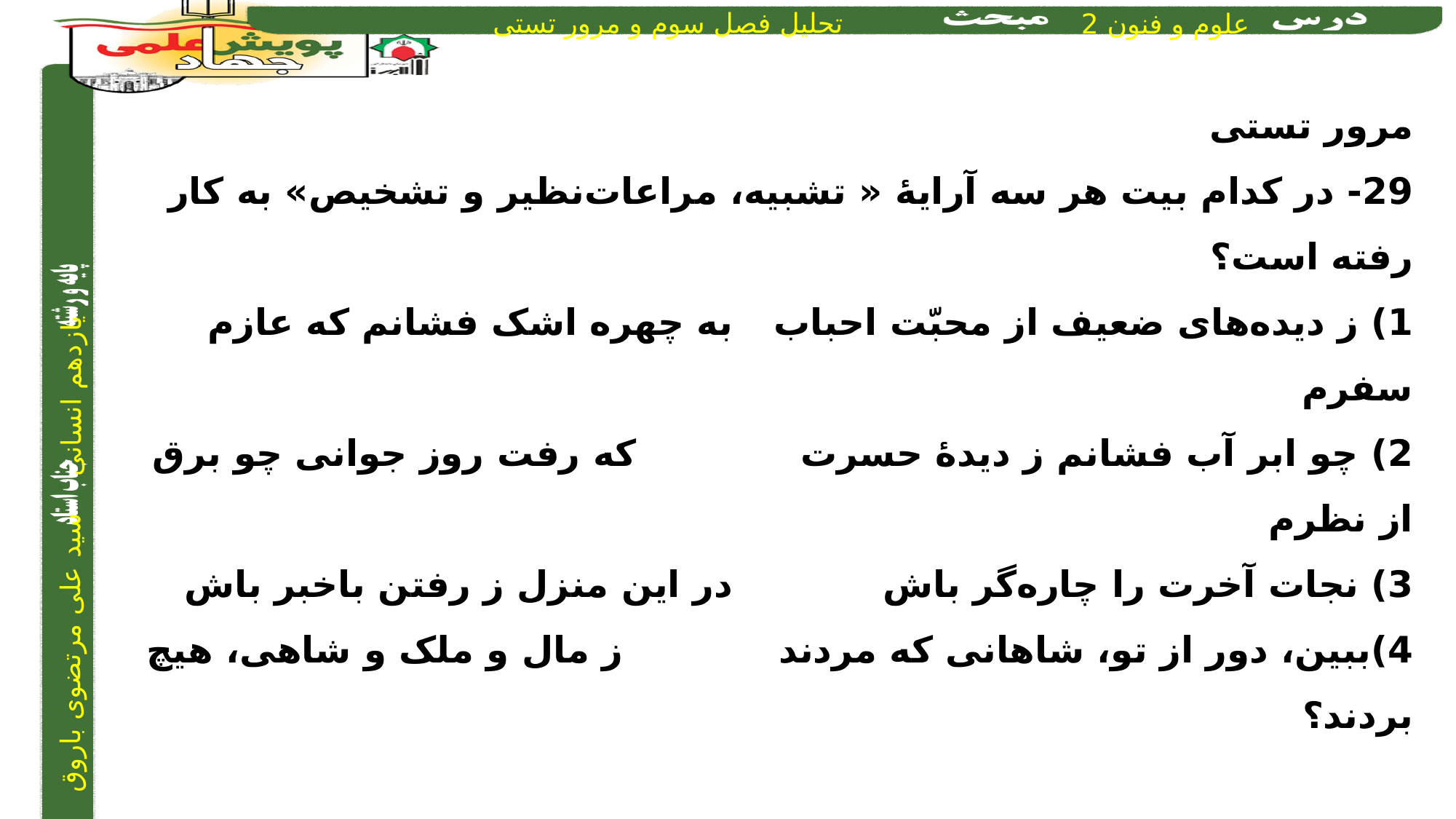

مرور تستی
29- در کدام بیت هر سه آرایۀ « تشبیه، مراعات‌نظیر و تشخیص» به کار رفته است؟
1) ز دیده‌های ضعیف از محبّت احباب 		  به چهره اشک‌ فشانم که عازم سفرم
2) چو ابر آب فشانم ز دیدۀ حسرت	 		 که رفت روز جوانی چو برق از نظرم
3) نجات آخرت را چاره‌گر باش			  در این منزل ز رفتن باخبر باش
4)ببین، دور از تو، شاهانی که مردند		 	  ز مال و ملک و شاهی، هیچ بردند؟

2